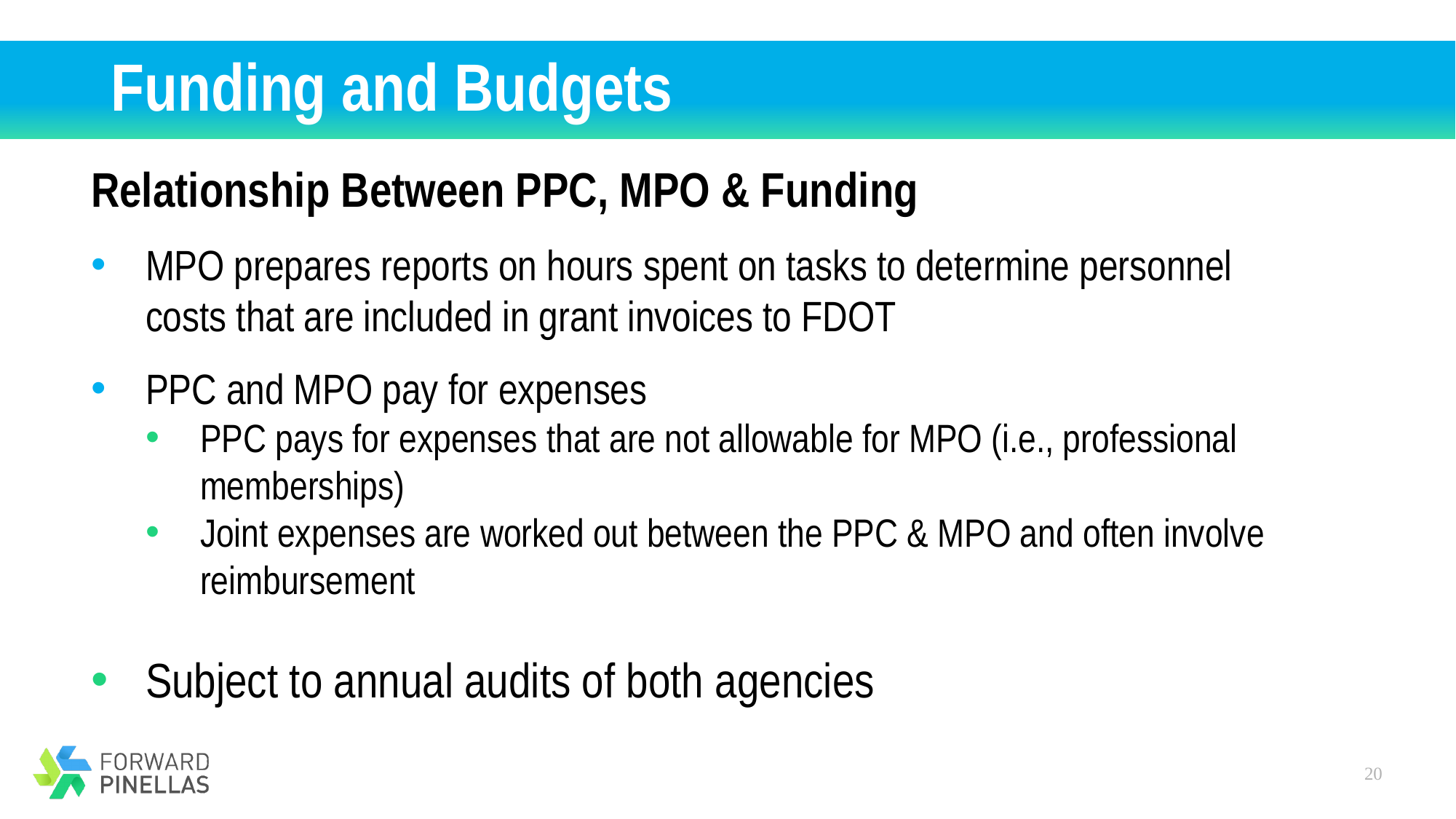

# Funding and Budgets

Relationship Between PPC, MPO & Funding

MPO prepares reports on hours spent on tasks to determine personnel costs that are included in grant invoices to FDOT

PPC and MPO pay for expenses
PPC pays for expenses that are not allowable for MPO (i.e., professional memberships)
Joint expenses are worked out between the PPC & MPO and often involve reimbursement

Subject to annual audits of both agencies

20